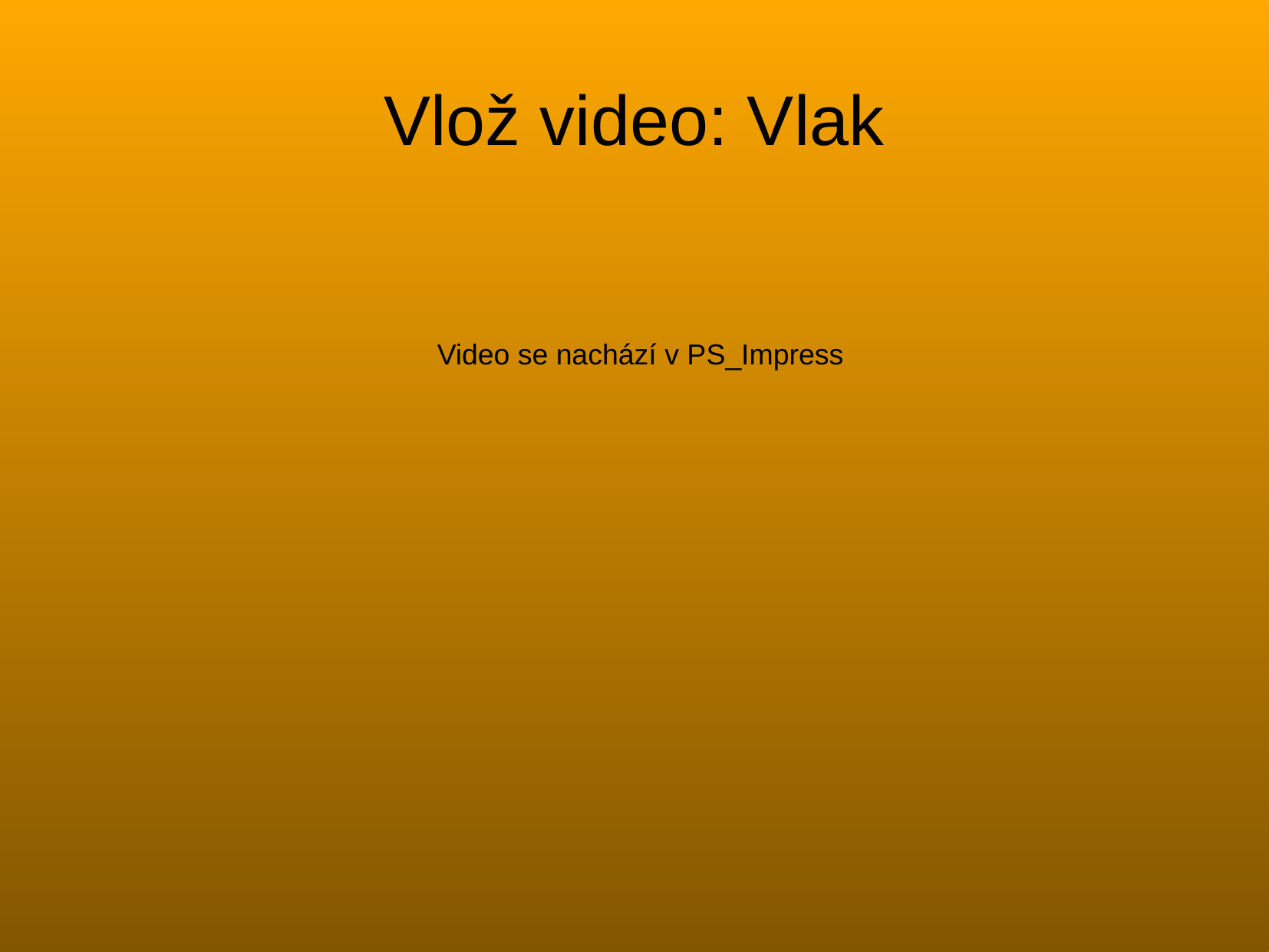

Vlož video: Vlak
Video se nachází v PS_Impress